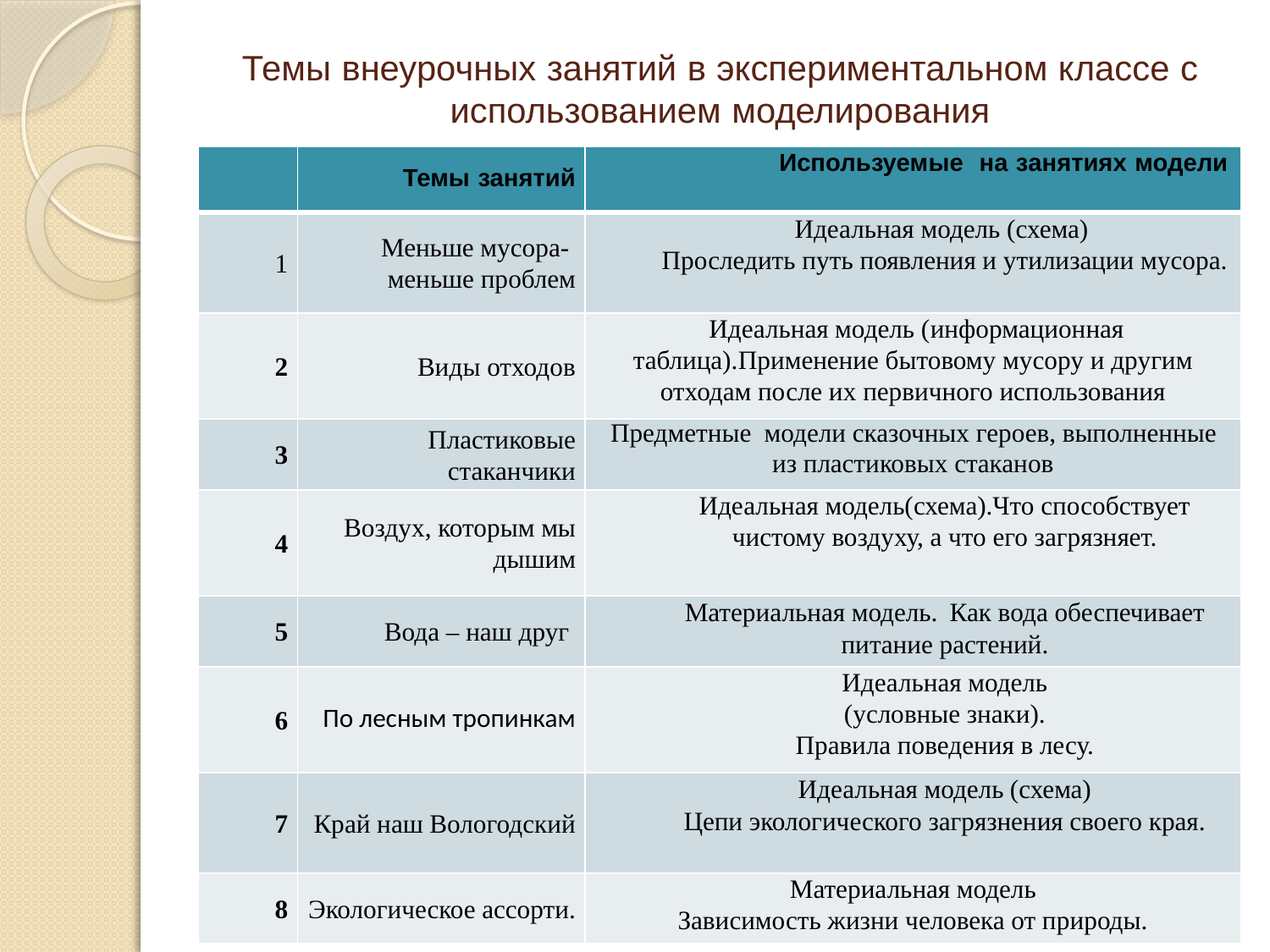

# Темы внеурочных занятий в экспериментальном классе с использованием моделирования
|  | Темы занятий | Используемые на занятиях модели |
| --- | --- | --- |
| 1 | Меньше мусора- меньше проблем | Идеальная модель (схема) Проследить путь появления и утилизации мусора. |
| 2 | Виды отходов | Идеальная модель (информационная таблица).Применение бытовому мусору и другим отходам после их первичного использования |
| 3 | Пластиковые стаканчики | Предметные модели сказочных героев, выполненные из пластиковых стаканов |
| 4 | Воздух, которым мы дышим | Идеальная модель(схема).Что способствует чистому воздуху, а что его загрязняет. |
| 5 | Вода – наш друг | Материальная модель. Как вода обеспечивает питание растений. |
| 6 | По лесным тропинкам | Идеальная модель (условные знаки). Правила поведения в лесу. |
| 7 | Край наш Вологодский | Идеальная модель (схема) Цепи экологического загрязнения своего края. |
| 8 | Экологическое ассорти. | Материальная модель Зависимость жизни человека от природы. |